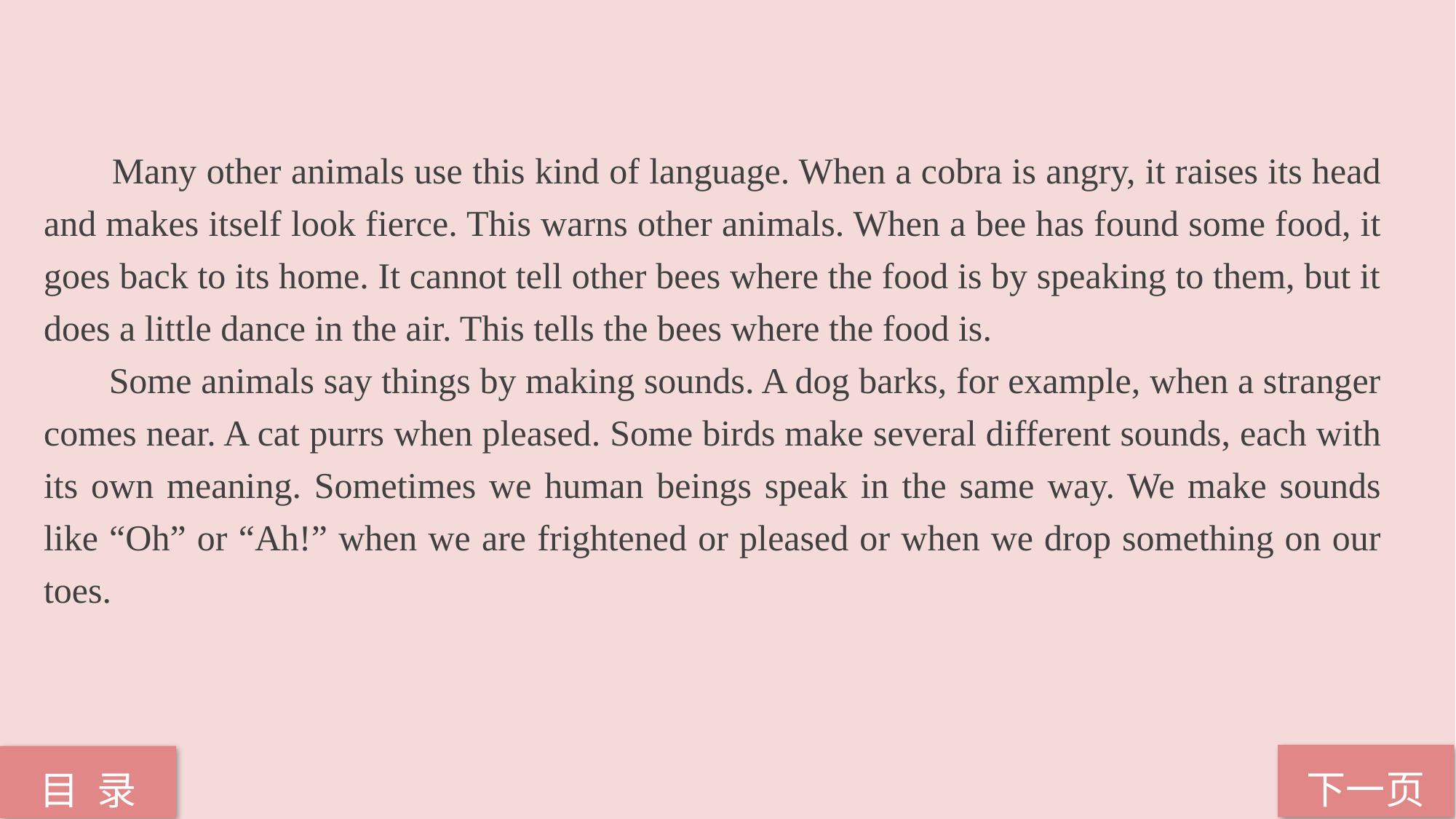

Many other animals use this kind of language. When a cobra is angry, it raises its head and makes itself look fierce. This warns other animals. When a bee has found some food, it goes back to its home. It cannot tell other bees where the food is by speaking to them, but it does a little dance in the air. This tells the bees where the food is.
       Some animals say things by making sounds. A dog barks, for example, when a stranger comes near. A cat purrs when pleased. Some birds make several different sounds, each with its own meaning. Sometimes we human beings speak in the same way. We make sounds like “Oh” or “Ah!” when we are frightened or pleased or when we drop something on our toes.